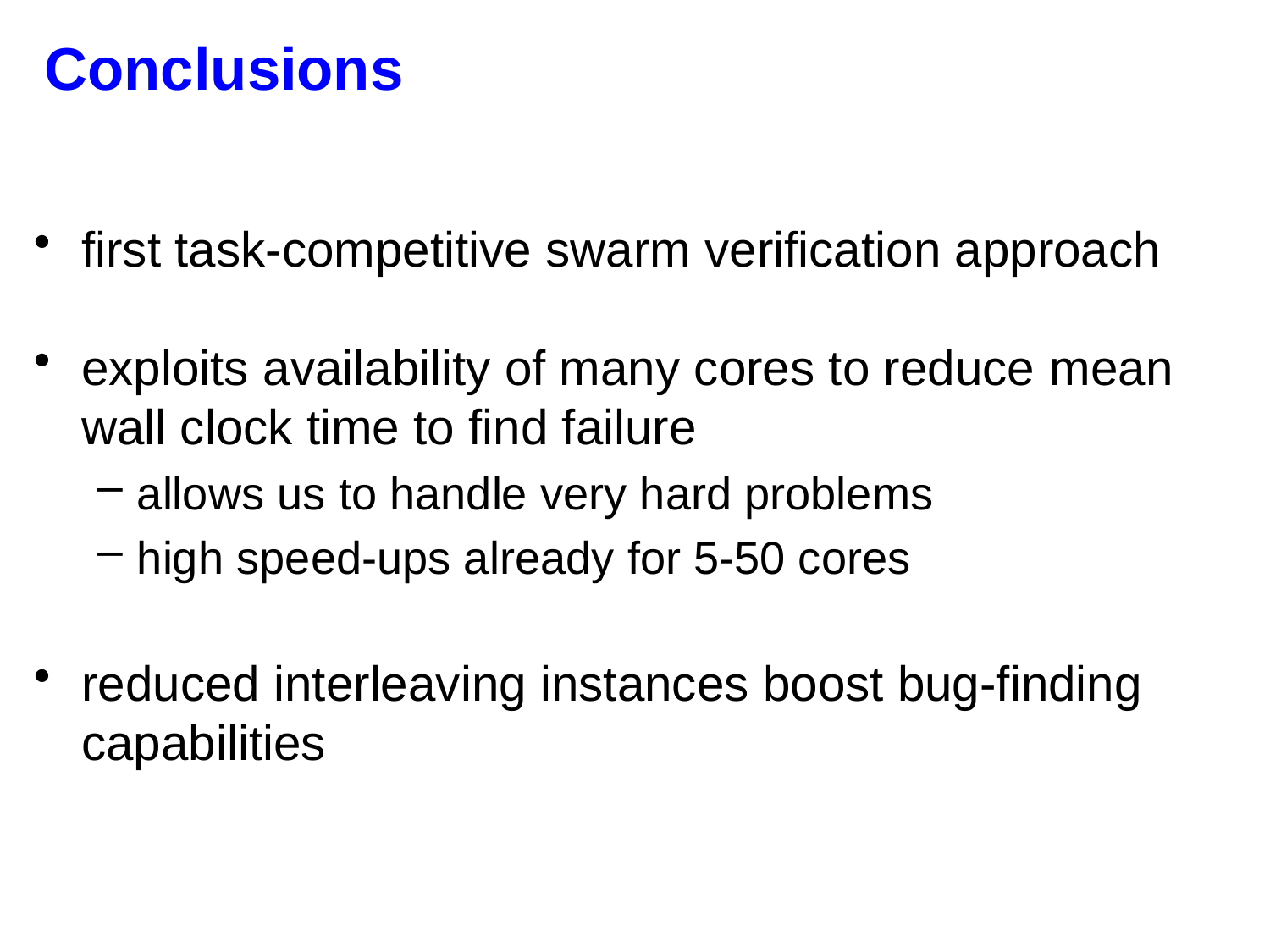

# Conclusions
first task-competitive swarm verification approach

exploits availability of many cores to reduce mean wall clock time to find failure
allows us to handle very hard problems
high speed-ups already for 5-50 cores

reduced interleaving instances boost bug-finding capabilities